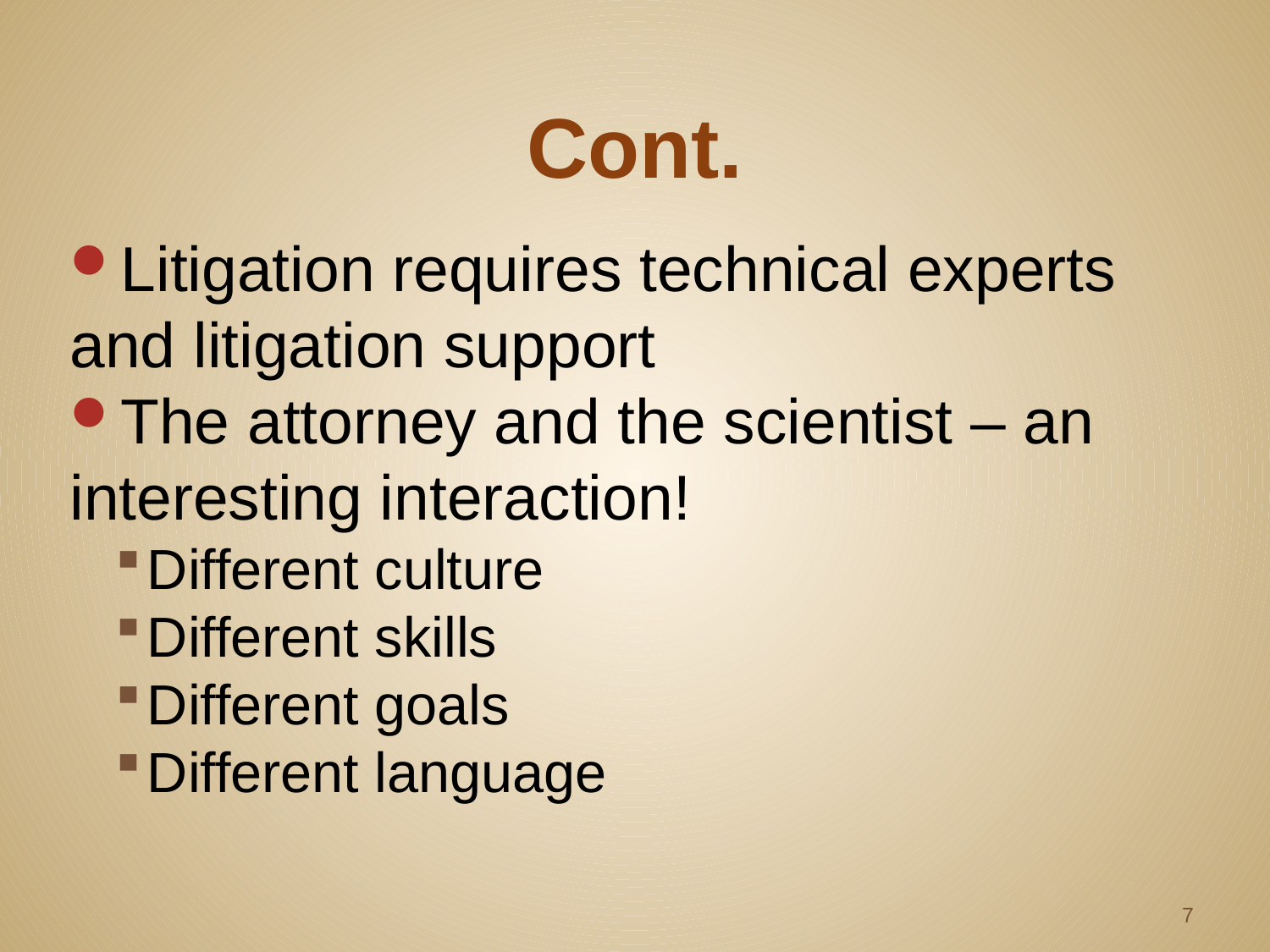

# Cont.
Litigation requires technical experts and litigation support
The attorney and the scientist – an interesting interaction!
Different culture
Different skills
Different goals
Different language

7